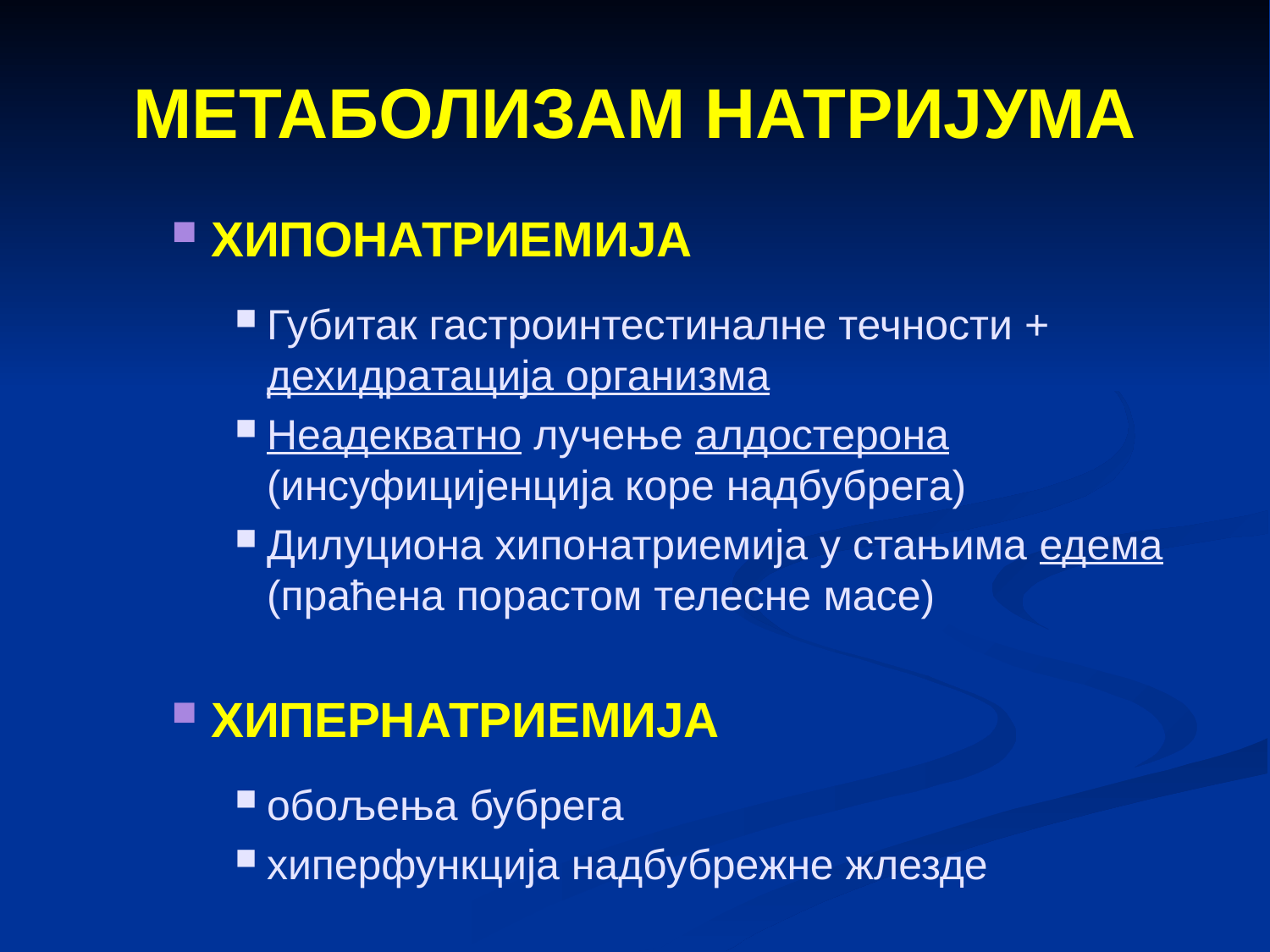

МЕТАБОЛИЗАМ НАТРИЈУМА
ХИПОНАТРИЕМИЈА

Губитак гастроинтестиналне течности + дехидратација организма
Неадекватно лучење алдостерона (инсуфицијенција коре надбубрега)
Дилуциона хипонатриемија у стањима едема (праћена порастом телесне масе)

ХИПЕРНАТРИЕМИЈА

обољења бубрега
хиперфункција надбубрежне жлезде